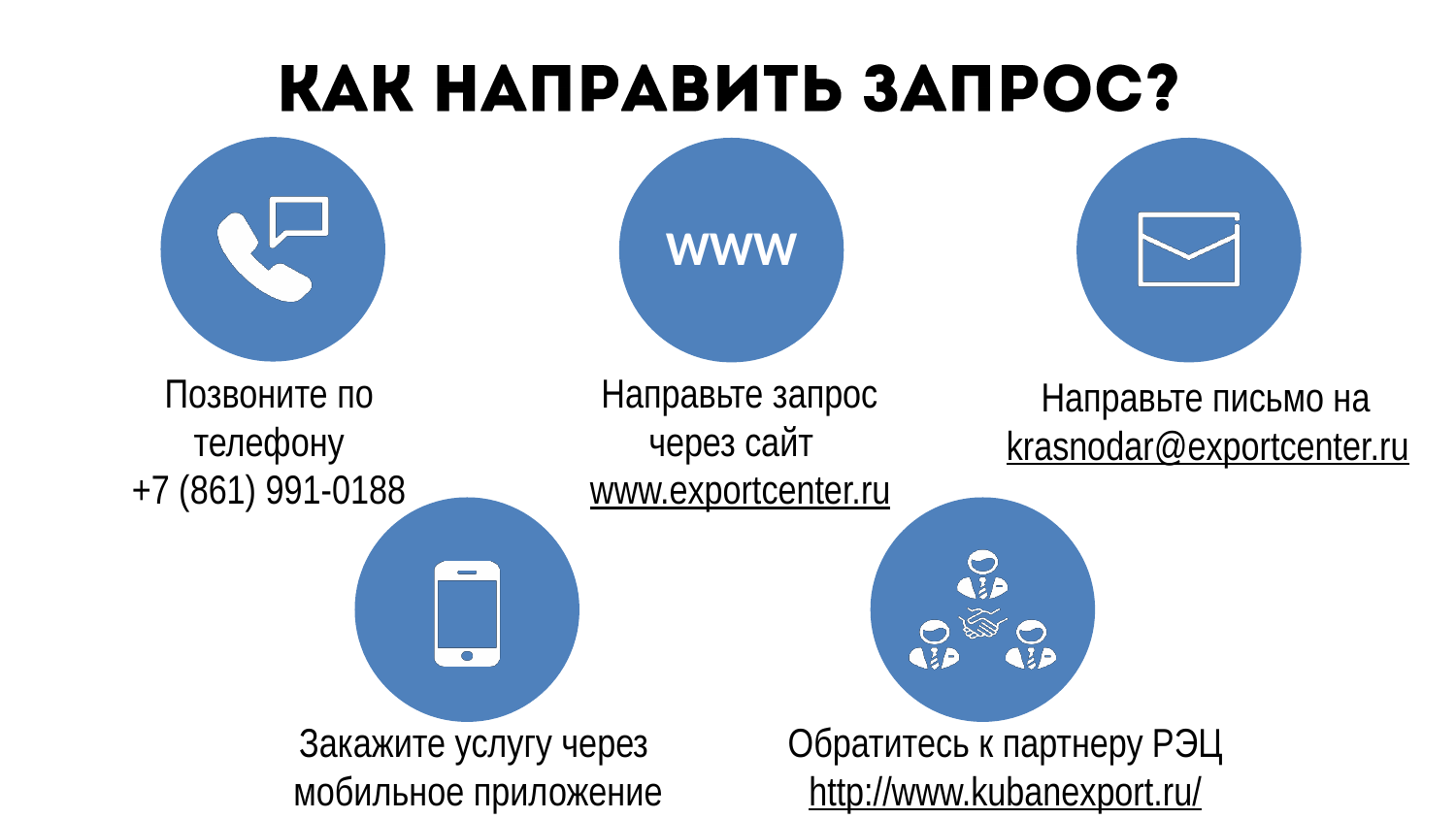

WWW
Позвоните по телефону
+7 (861) 991-0188
Направьте запрос через сайт  www.exportcenter.ru
Направьте письмо на  krasnodar@exportcenter.ru

Закажите услугу через  мобильное приложение
Обратитесь к партнеру РЭЦ http://www.kubanexport.ru/